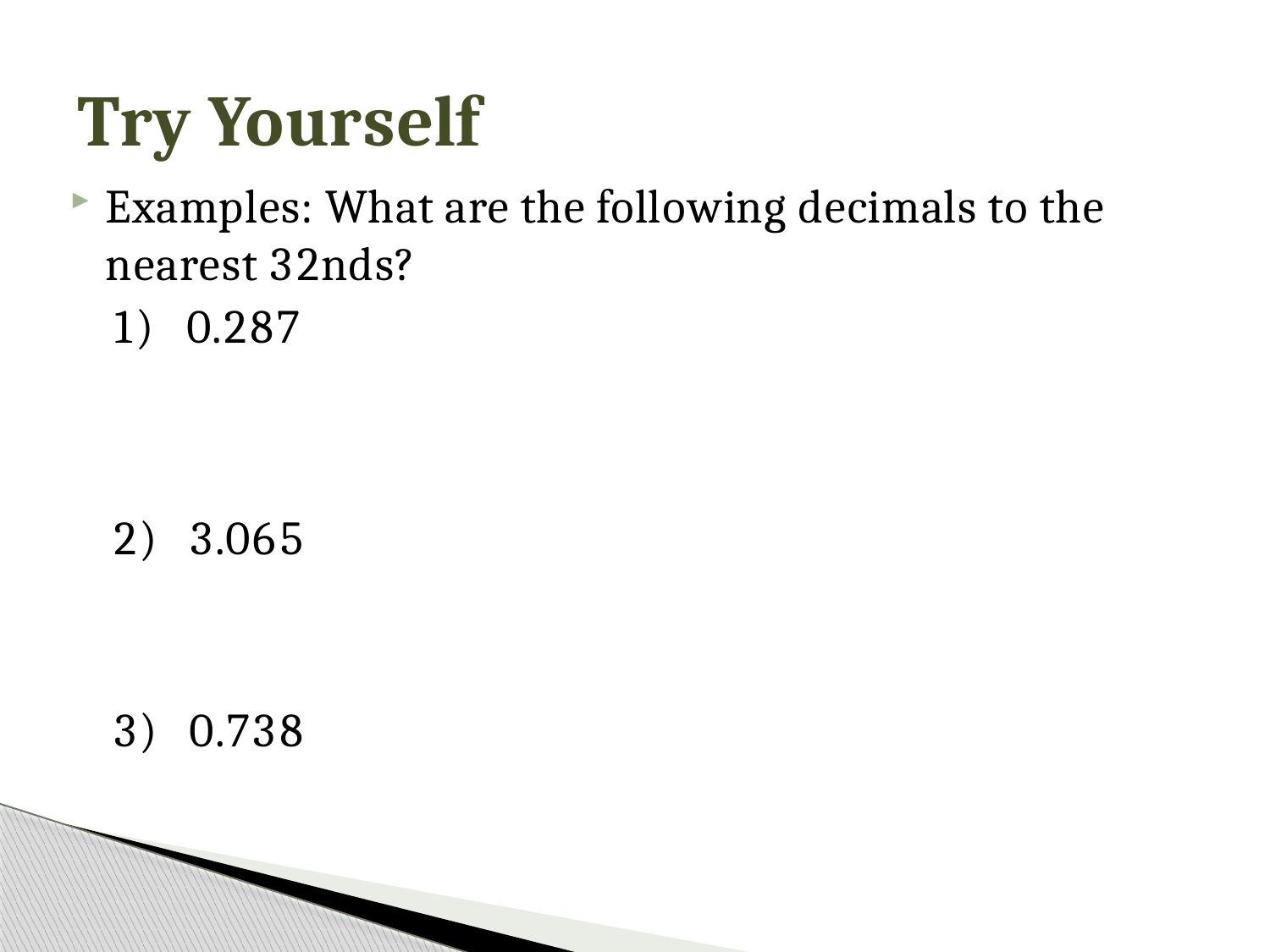

# Try Yourself
Examples: What are the following decimals to the nearest 32nds?
1)   0.287

    2)   3.065

    3)   0.738